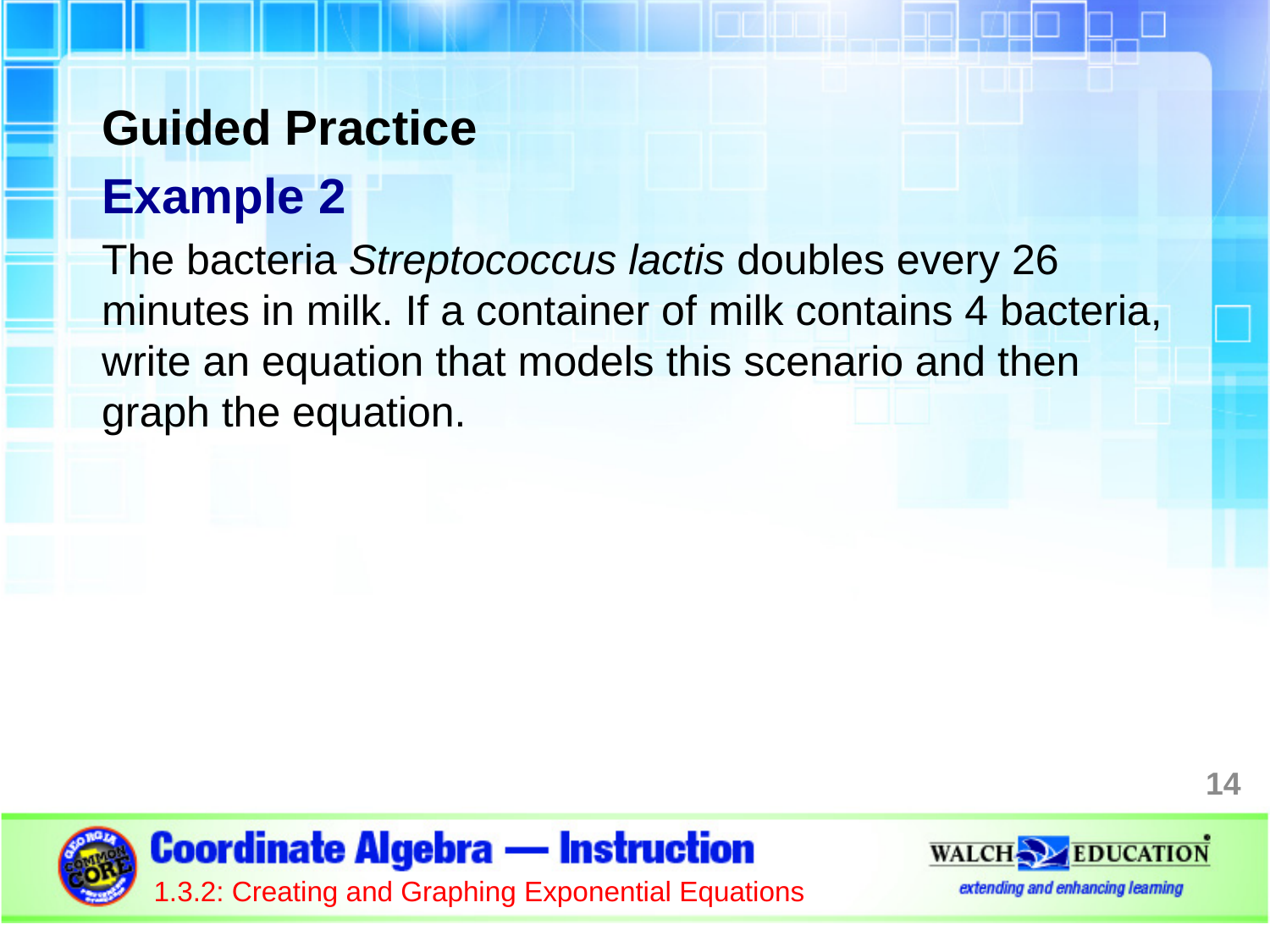

Guided Practice
Example 2
The bacteria Streptococcus lactis doubles every 26 minutes in milk. If a container of milk contains 4 bacteria, write an equation that models this scenario and then graph the equation.
14
1.3.2: Creating and Graphing Exponential Equations